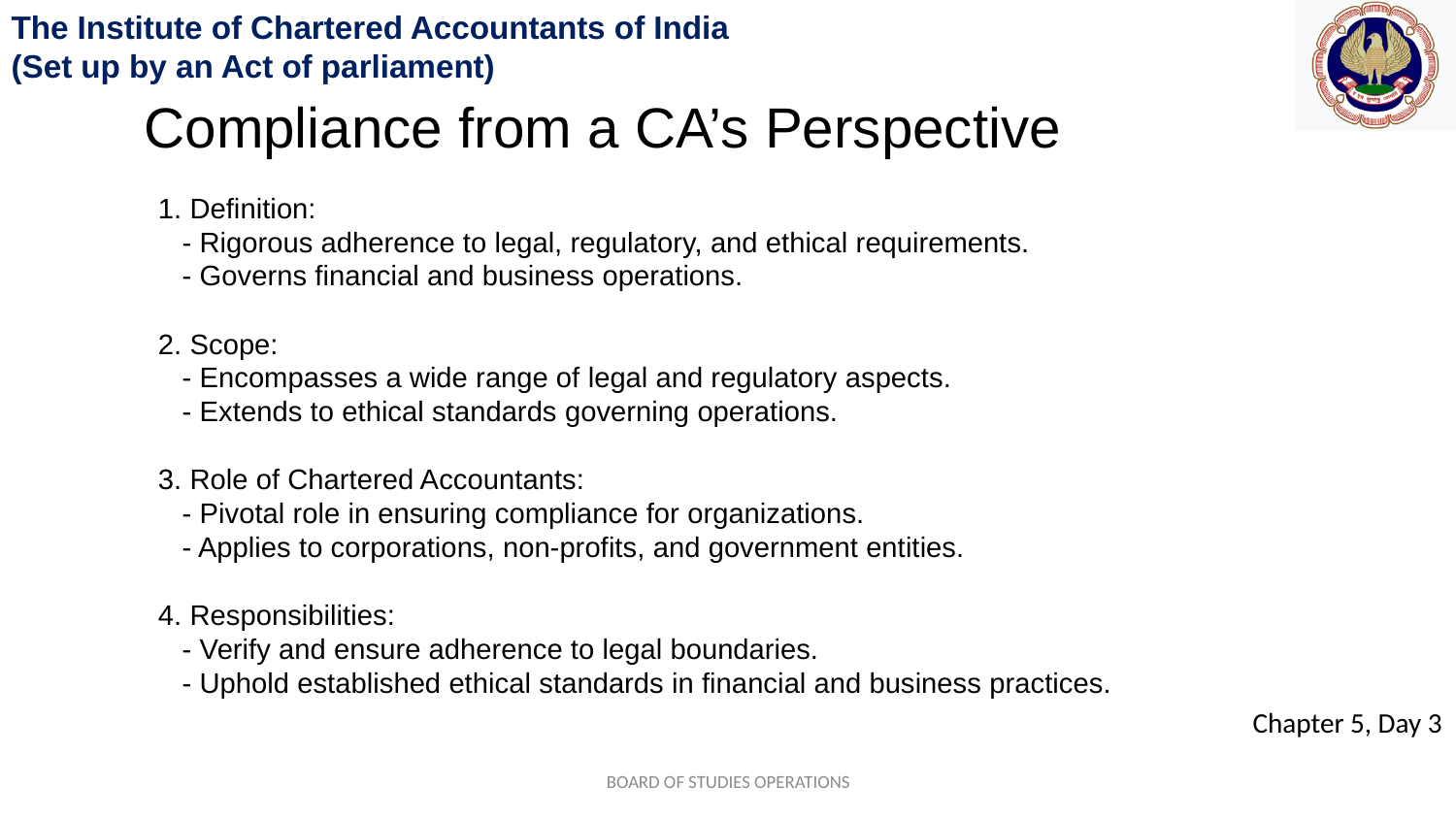

Compliance from a CA’s Perspective
1. Definition:
   - Rigorous adherence to legal, regulatory, and ethical requirements.
   - Governs financial and business operations.

2. Scope:
   - Encompasses a wide range of legal and regulatory aspects.
   - Extends to ethical standards governing operations.

3. Role of Chartered Accountants:
   - Pivotal role in ensuring compliance for organizations.
   - Applies to corporations, non-profits, and government entities.

4. Responsibilities:
   - Verify and ensure adherence to legal boundaries.
   - Uphold established ethical standards in financial and business practices.

BOARD OF STUDIES OPERATIONS